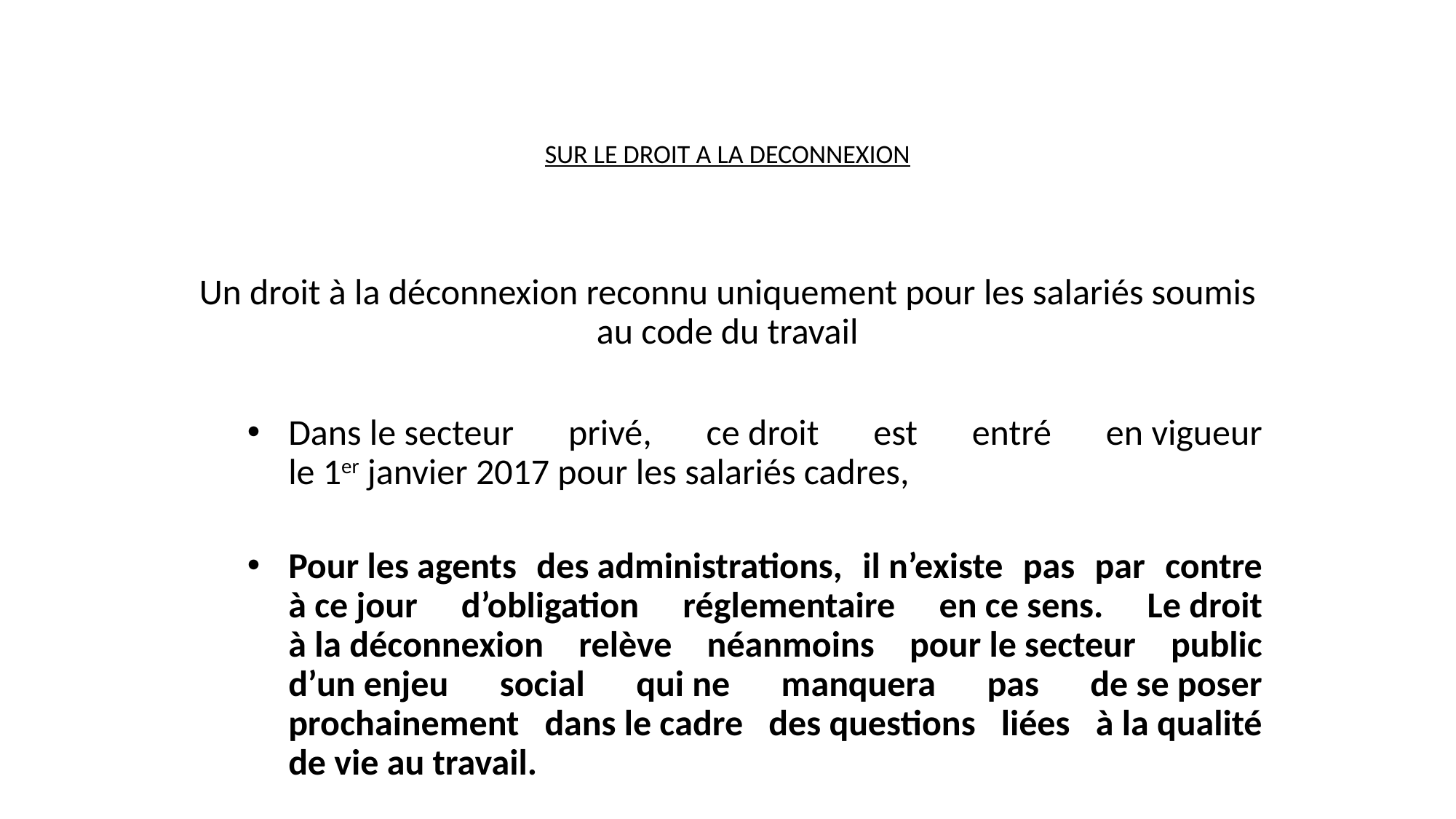

# SUR LE DROIT A LA DECONNEXION

Un droit à la déconnexion reconnu uniquement pour les salariés soumis au code du travail

Dans le secteur privé, ce droit est entré en vigueur le 1er janvier 2017 pour les salariés cadres,

Pour les agents des administrations, il n’existe pas par contre à ce jour d’obligation réglementaire en ce sens. Le droit à la déconnexion relève néanmoins pour le secteur public d’un enjeu social qui ne manquera pas de se poser prochainement dans le cadre des questions liées à la qualité de vie au travail.